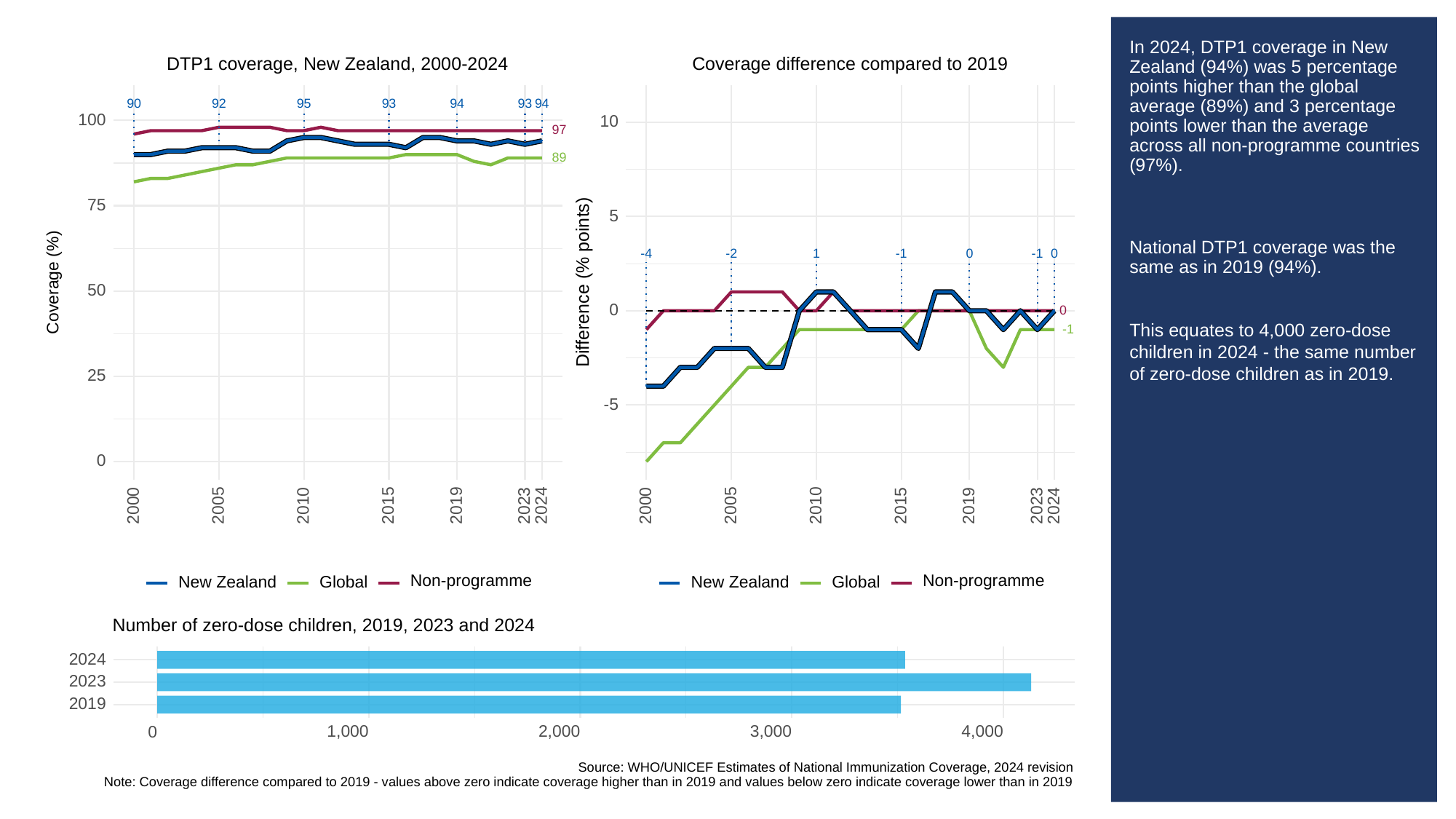

# In 2024, DTP1 coverage in New Zealand (94%) was 5 percentage points higher than the global average (89%) and 3 percentage points lower than the average across all non-programme countries (97%).

National DTP1 coverage was the same as in 2019 (94%).

This equates to 4,000 zero-dose children in 2024 - the same number of zero-dose children as in 2019.

Coverage difference compared to 2019
DTP1 coverage, New Zealand, 2000-2024

93
93
90
92
95
94
94

100
10

97

89

75

5

0
0
-2
1
-1
-1
-4

Difference (% points)
Coverage (%)
50

0
0

-1

25

-5

0

2023
2023
2000
2005
2010
2015
2019
2024
2000
2005
2010
2015
2019
2024
Non-programme
Non-programme
Global
Global
New Zealand
New Zealand

Number of zero-dose children, 2019, 2023 and 2024

2024

2023

2019

1,000
2,000
3,000
4,000
0
Source: WHO/UNICEF Estimates of National Immunization Coverage, 2024 revision
Note: Coverage difference compared to 2019 - values above zero indicate coverage higher than in 2019 and values below zero indicate coverage lower than in 2019